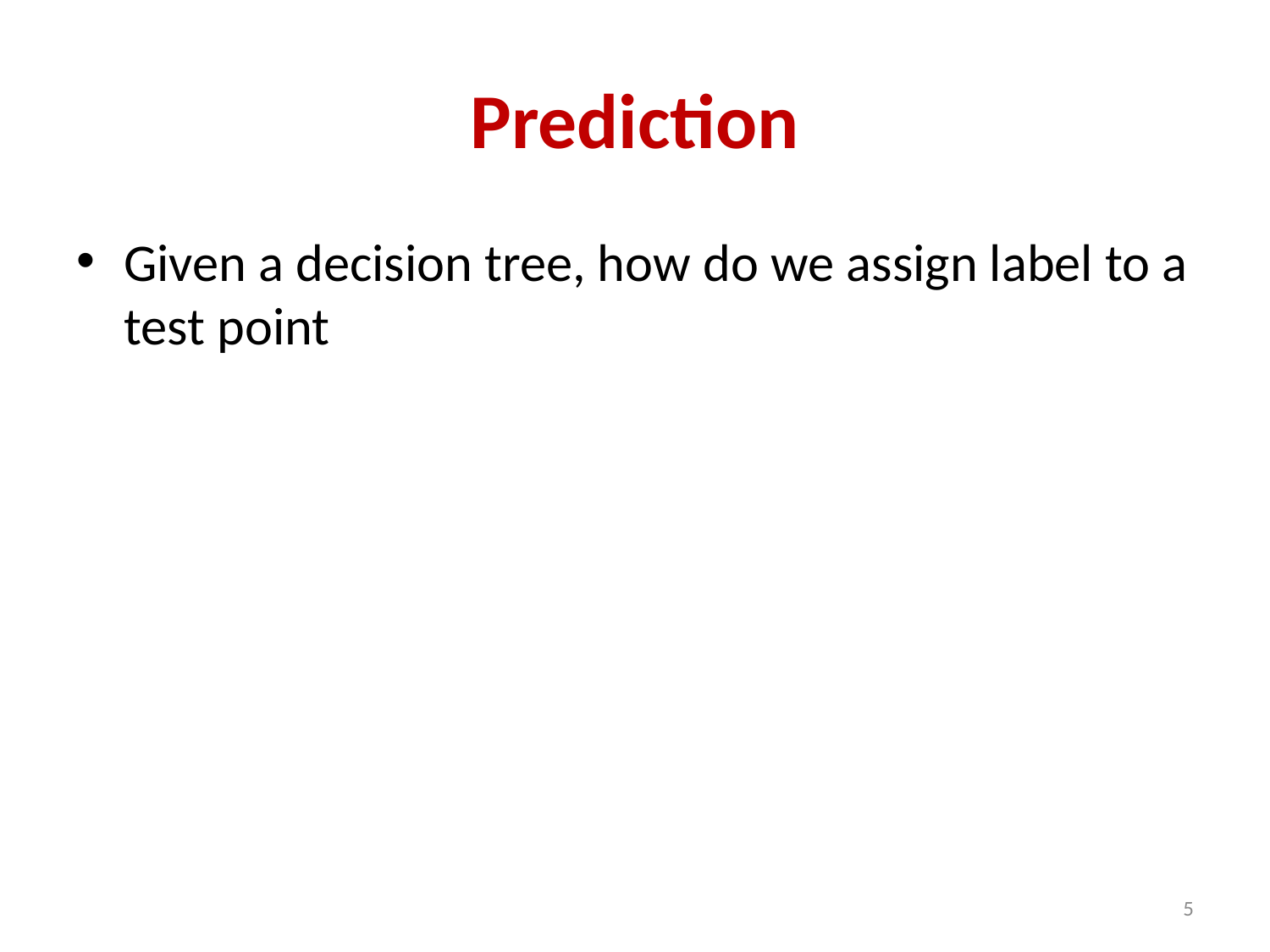

# Prediction
Given a decision tree, how do we assign label to a test point

5